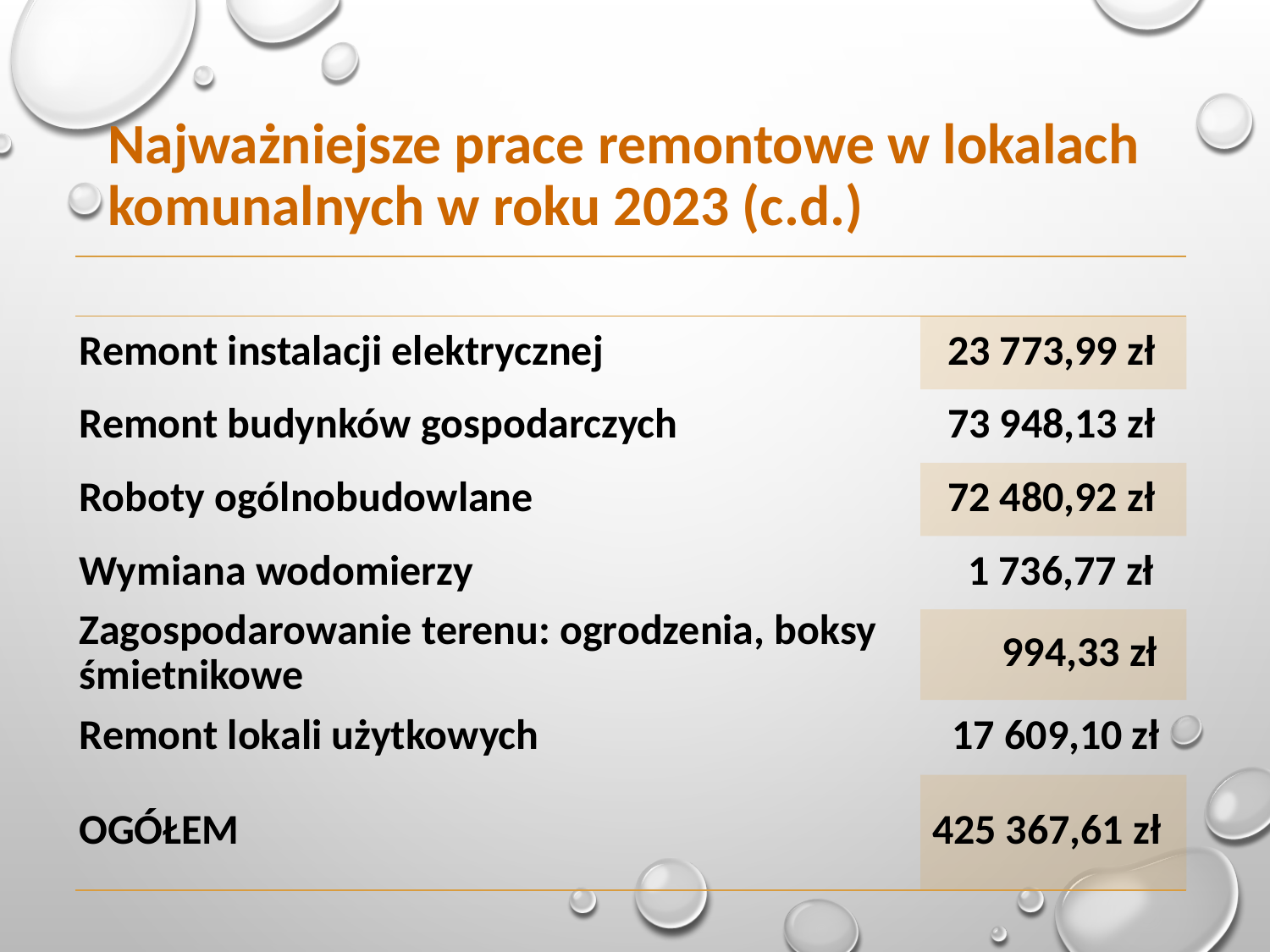

# Najważniejsze prace remontowe w lokalach komunalnych w roku 2023 (c.d.)
|  |  |  |
| --- | --- | --- |
| Remont instalacji elektrycznej | 23 773,99 zł |  |
| Remont budynków gospodarczych | 73 948,13 zł |  |
| Roboty ogólnobudowlane | 72 480,92 zł |  |
| Wymiana wodomierzy | 1 736,77 zł |  |
| Zagospodarowanie terenu: ogrodzenia, boksy śmietnikowe | 994,33 zł |  |
| Remont lokali użytkowych | 17 609,10 zł |  |
| OGÓŁEM | 425 367,61 zł |  |